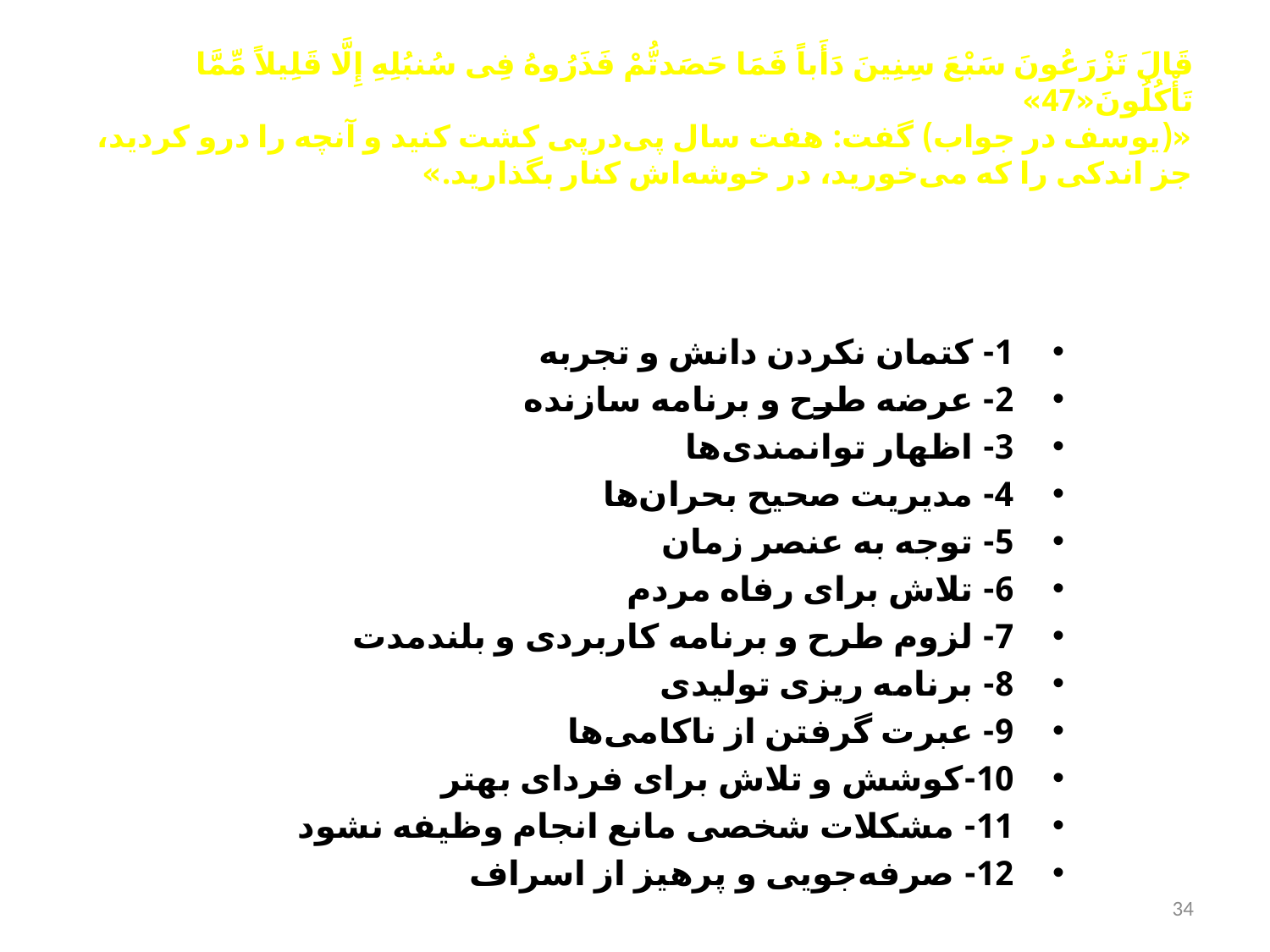

# قَالَ تَزْرَعُونَ سَبْعَ سِنِینَ دَأَباً فَمَا حَصَدتُّمْ فَذَرُوهُ فِی سُنبُلِهِ إِلَّا قَلِیلاً مِّمَّا تَأْكُلُونَ«47» «(یوسف در جواب) گفت: هفت سال پی‌درپی كشت كنید و آنچه را درو كردید، جز اندكی را كه می‌خورید، در خوشه‌اش كنار بگذارید.»
1- كتمان نكردن دانش و تجربه
2- عرضه طرح و برنامه سازنده
3- اظهار توانمندی‌ها
4- مدیریت صحیح بحران‌ها
5- توجه به عنصر زمان
6- تلاش برای رفاه مردم
7- لزوم طرح و برنامه کاربردی و بلندمدت
8- برنامه ریزی تولیدی
9- عبرت گرفتن از ناکامی‌ها
10-كوشش و تلاش برای فردای بهتر
11- مشكلات شخصی مانع انجام وظیفه نشود
12- صرفه‌جویی و پرهیز از اسراف

34